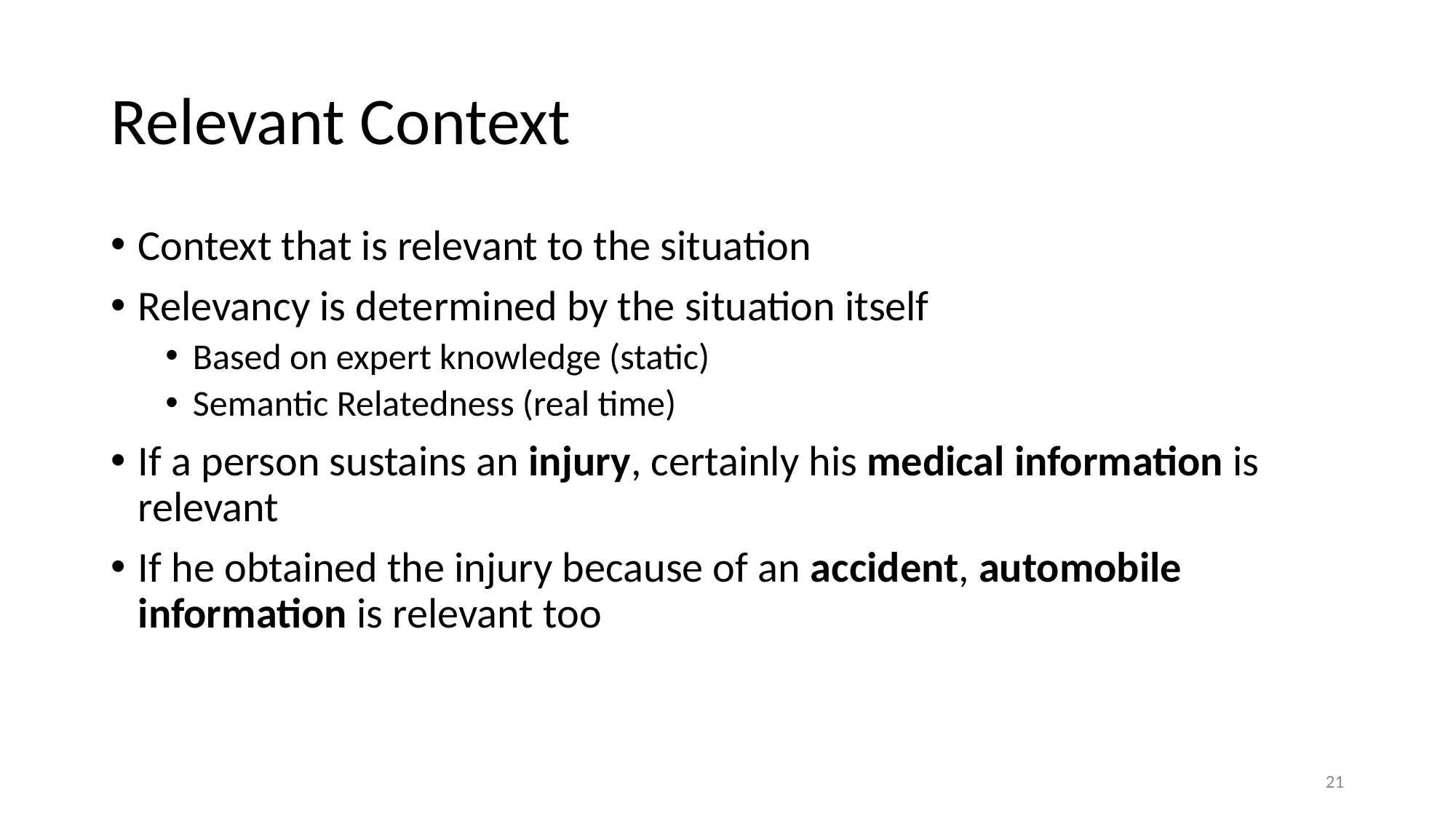

# Relevant Context
Context that is relevant to the situation
Relevancy is determined by the situation itself
Based on expert knowledge (static)
Semantic Relatedness (real time)
If a person sustains an injury, certainly his medical information is relevant
If he obtained the injury because of an accident, automobile information is relevant too

21